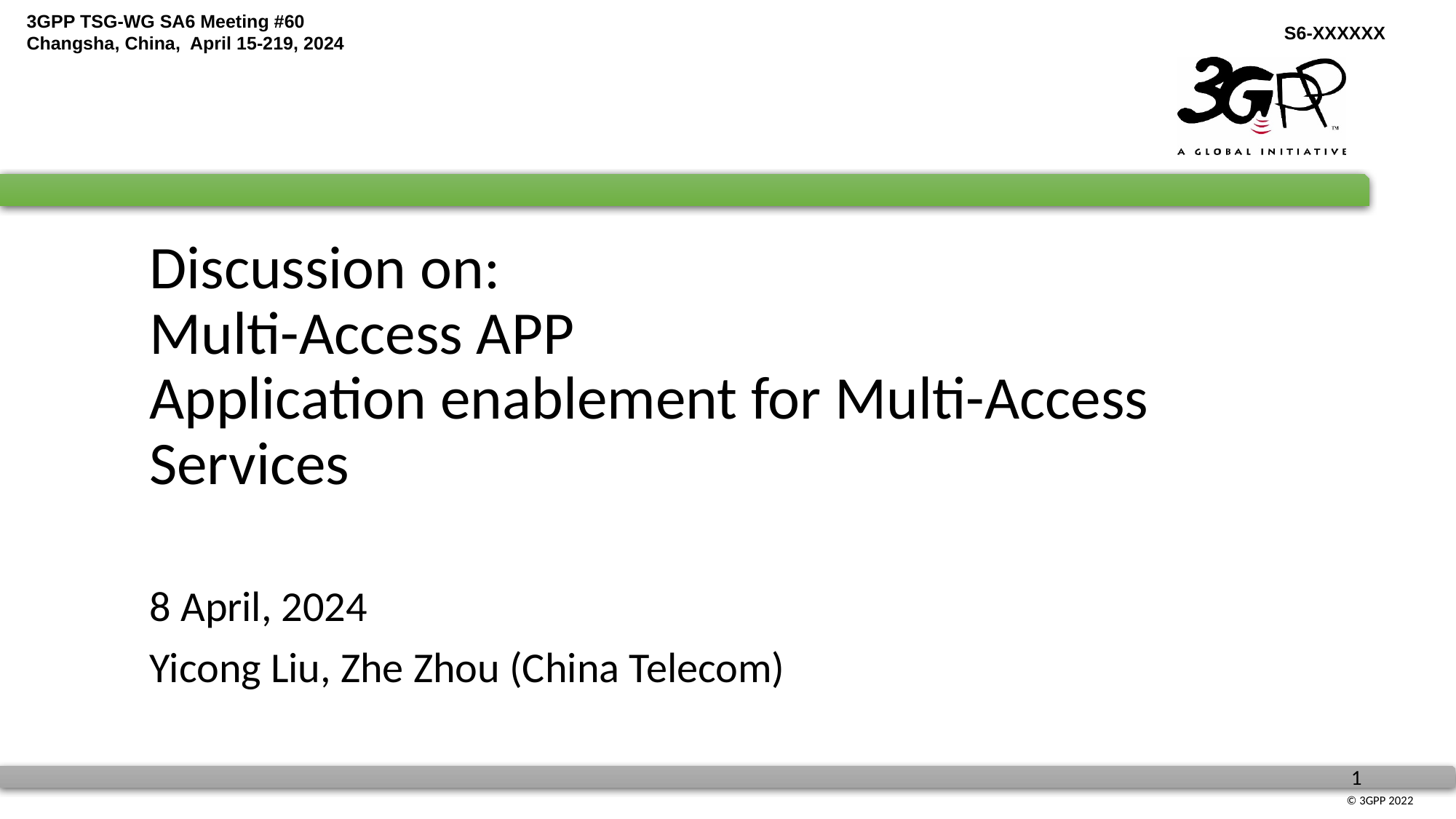

# Discussion on: Multi-Access APP Application enablement for Multi-Access Services
8 April, 2024
Yicong Liu, Zhe Zhou (China Telecom)